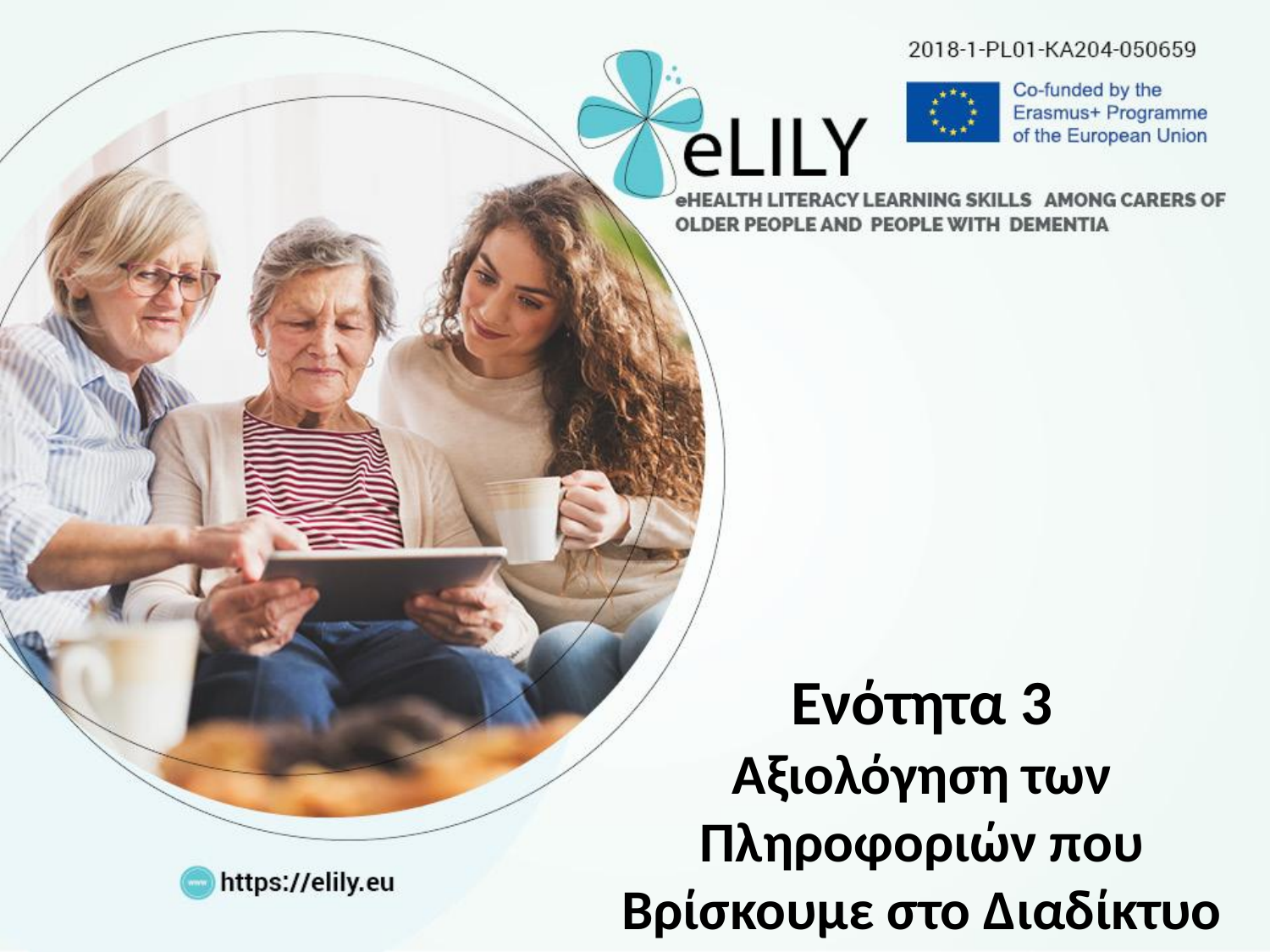

Ενότητα 3
Αξιολόγηση των Πληροφοριών που Βρίσκουμε στο Διαδίκτυο